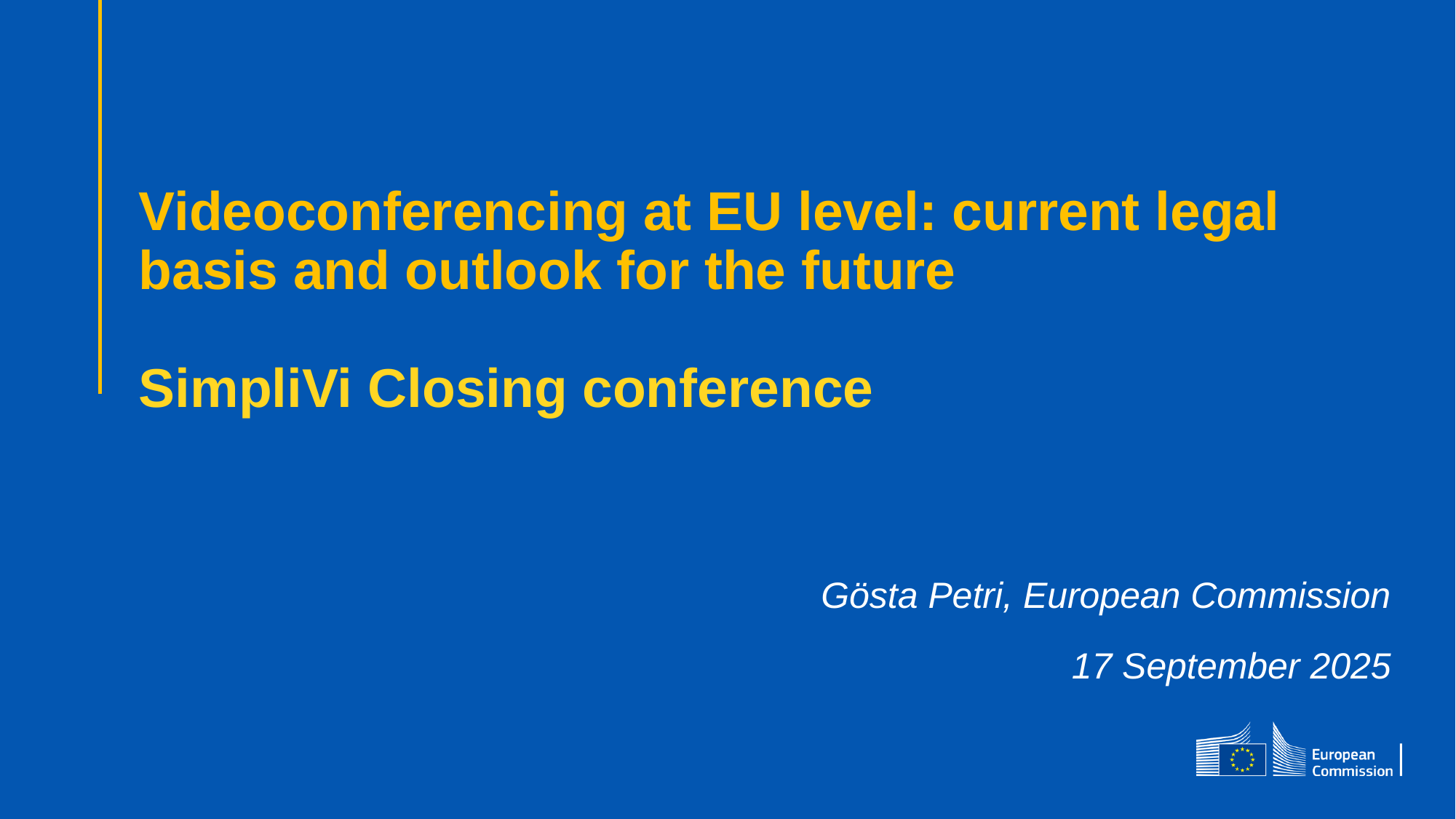

# Videoconferencing at EU level: current legal basis and outlook for the future SimpliVi Closing conference

Gösta Petri, European Commission
17 September 2025